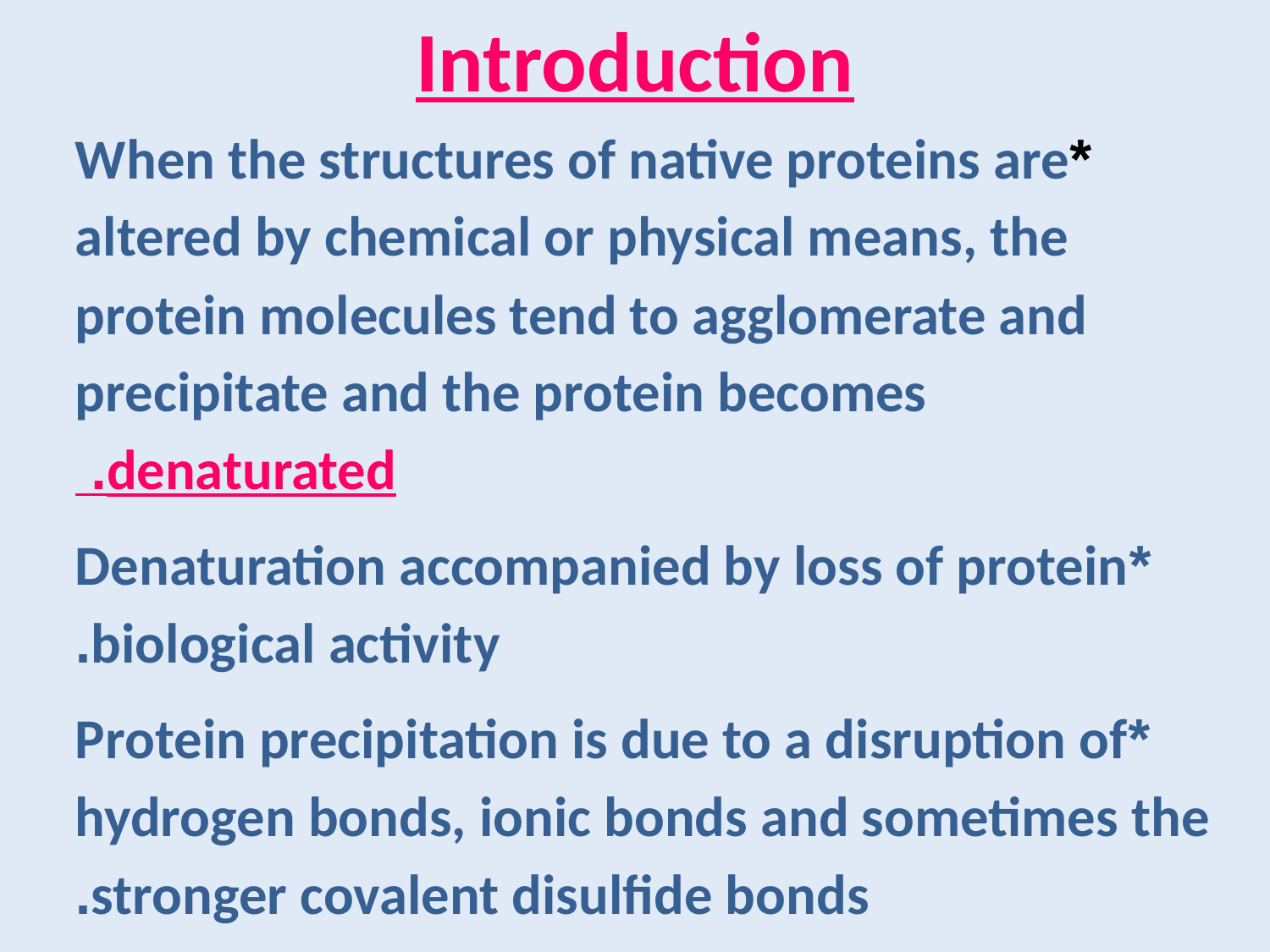

# Introduction
*When the structures of native proteins are altered by chemical or physical means, the protein molecules tend to agglomerate and precipitate and the protein becomes denaturated.
*Denaturation accompanied by loss of protein biological activity.
*Protein precipitation is due to a disruption of hydrogen bonds, ionic bonds and sometimes the stronger covalent disulfide bonds.